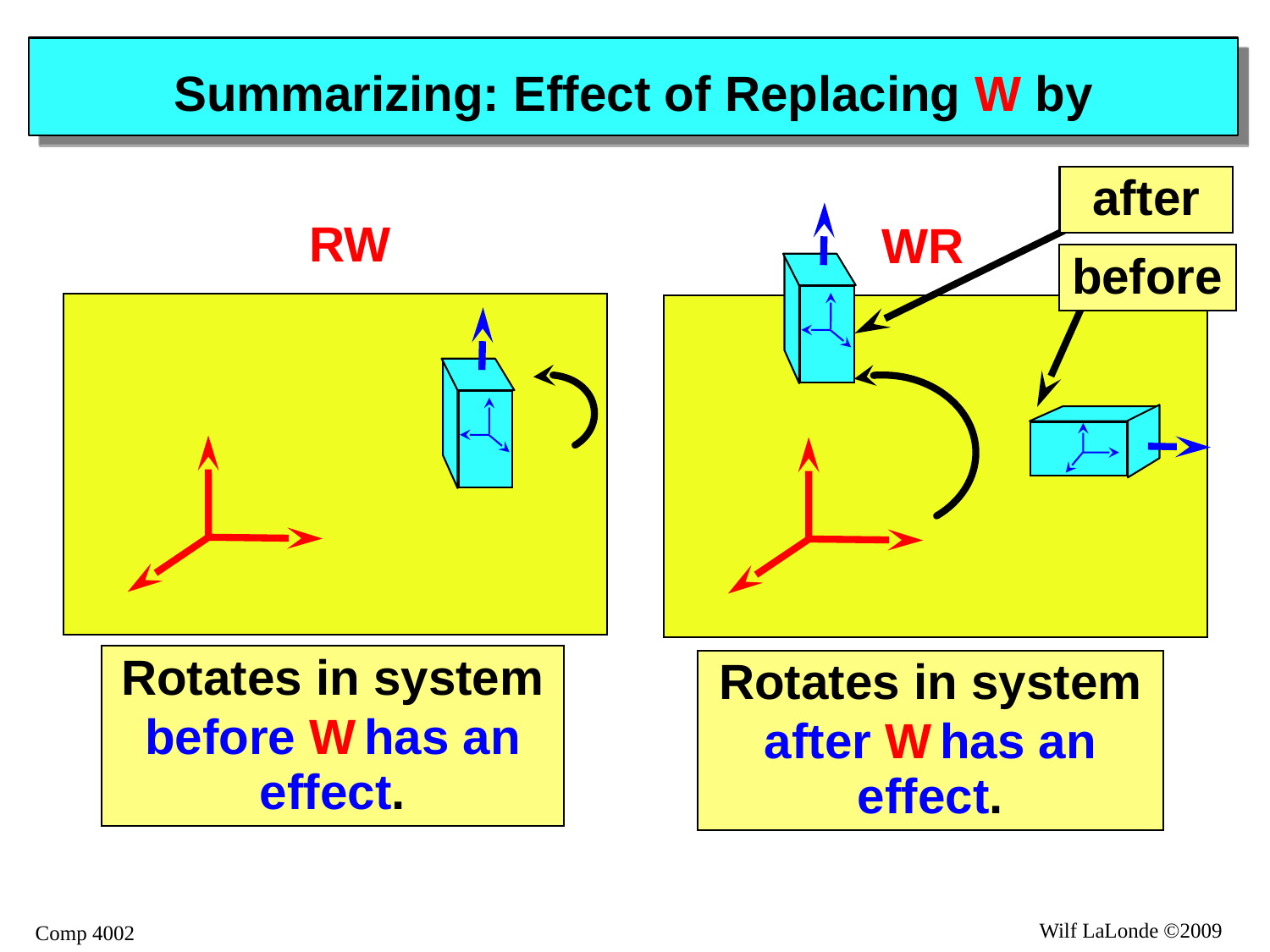

# Summarizing: Effect of Replacing W by
after

RW
WR

before

Rotates in system
before W has an effect.
Rotates in system
after W has an effect.